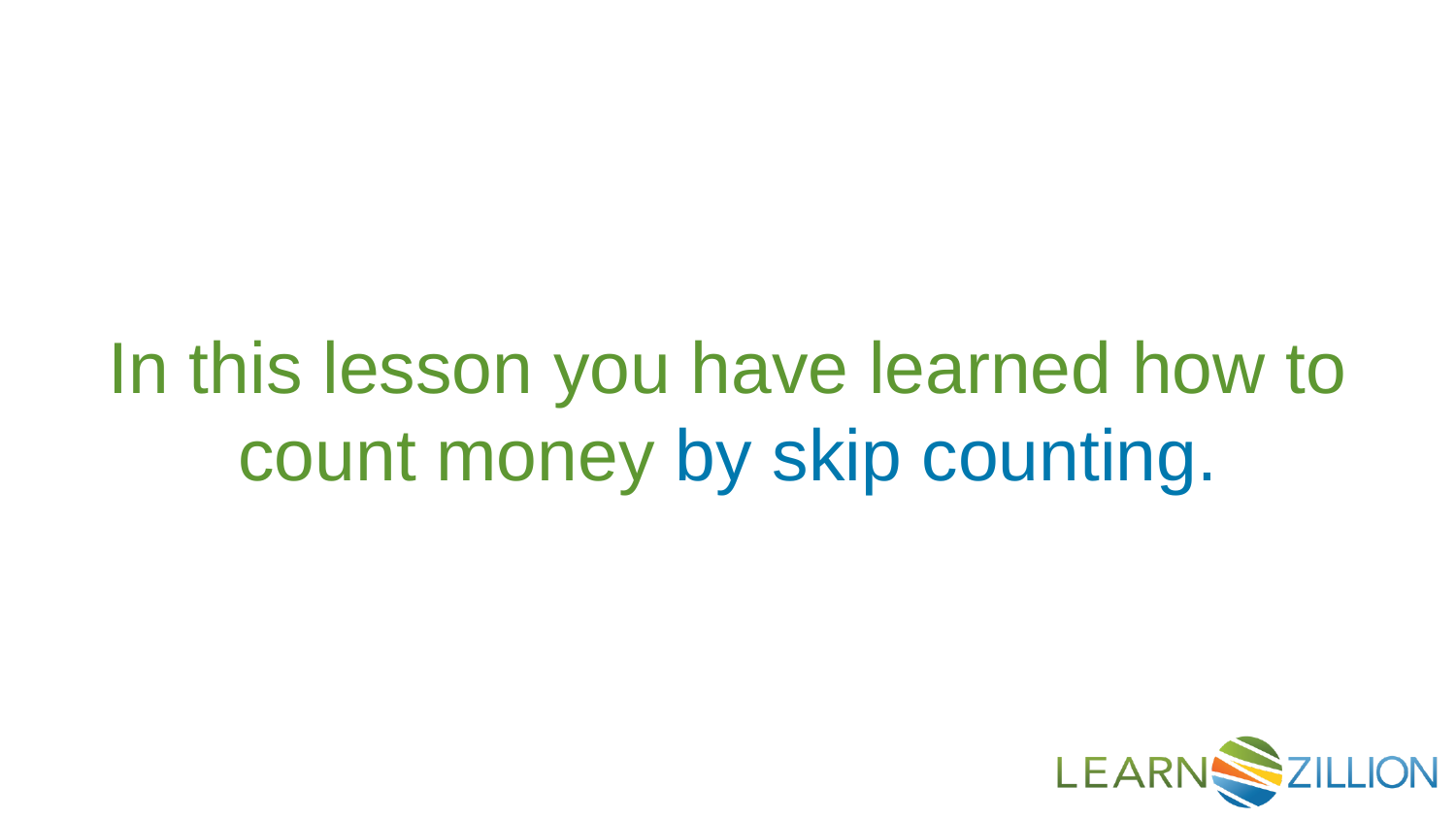

In this lesson you have learned how to count money by skip counting.